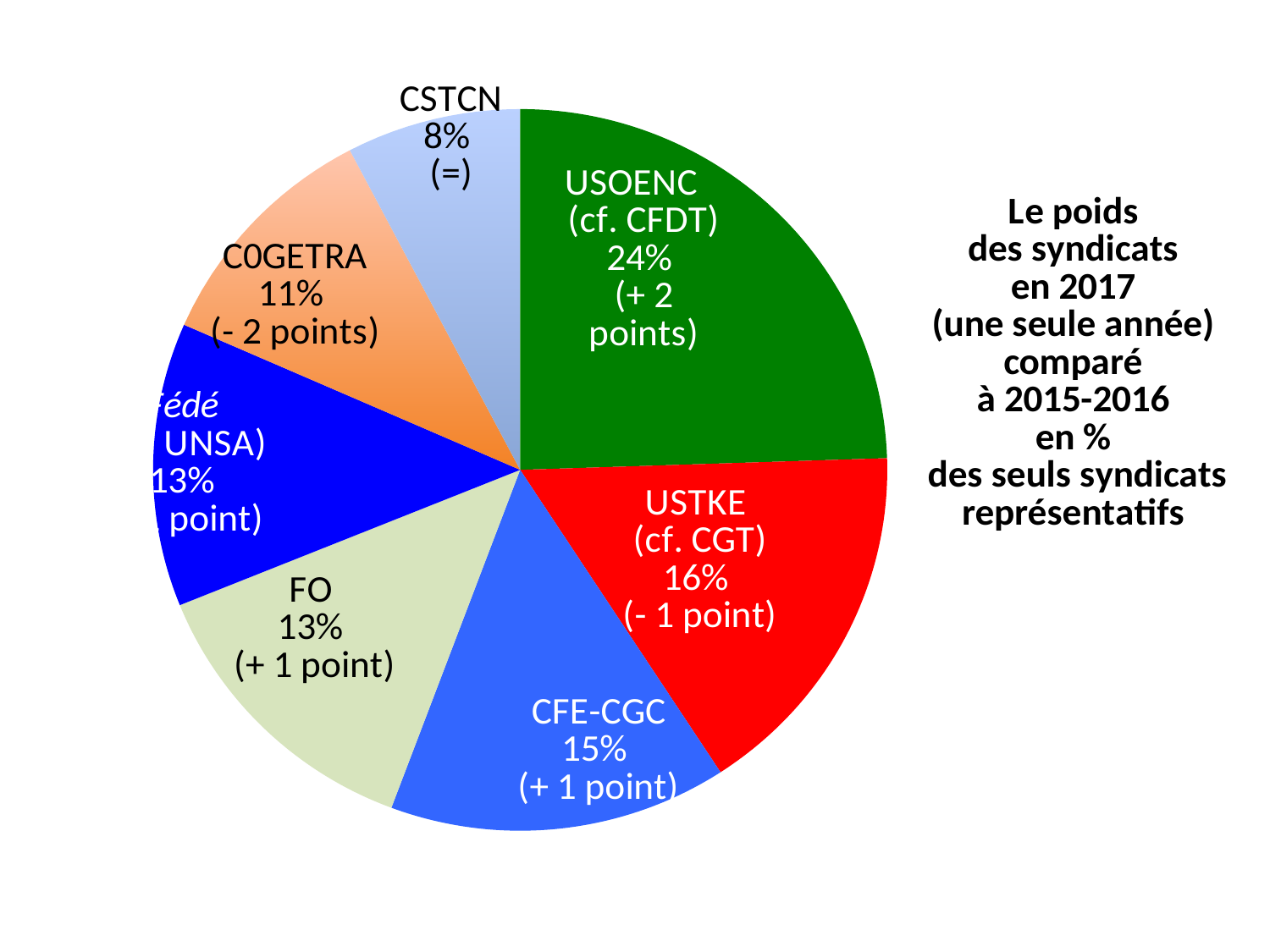

### Chart: Le poids
des syndicats
en 2017
(une seule année)
comparé
à 2015-2016

en %
des seuls syndicats
représentatifs

| Category |  |  |
|---|---|---|
| USOENC (cf. CFDT) | 7.316999999999997 | 0.244830355350331 |
| USTKE (cf. CGT) | 4.879 | 0.16325369738339 |
| UT / CFE-CGC | 4.452 | 0.148966071070066 |
| CSTC-FO | 3.939 | 0.131800843204176 |
| "Fédé" des fonctionnaires (cf. UNSA) | 3.796 | 0.127015994110955 |
| C0GETRA-NC | 3.208 | 0.107341230007361 |
| CSTCN | 2.295 | 0.0767918088737201 |